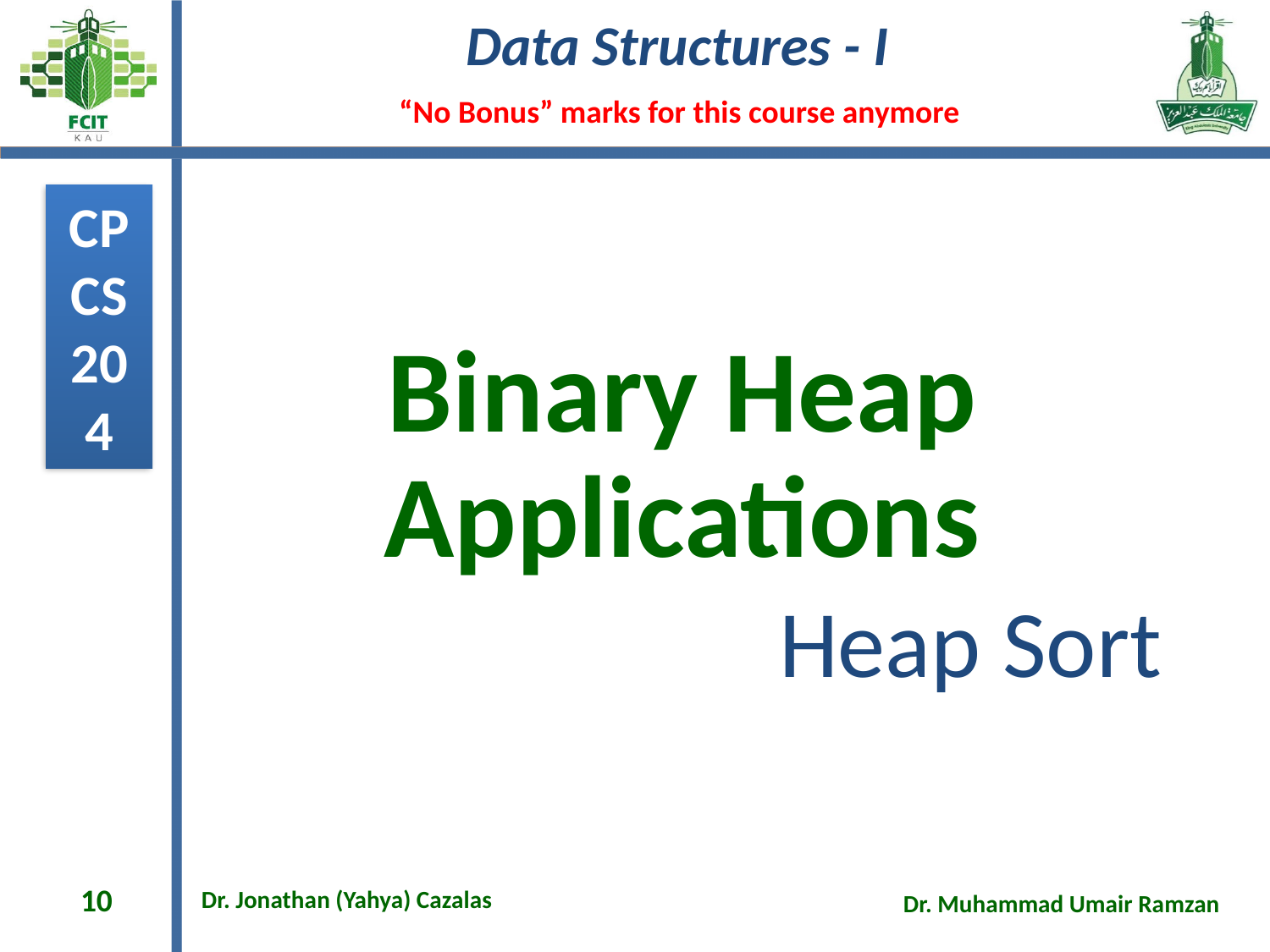

# Binary Heap Applications
Heap Sort
10